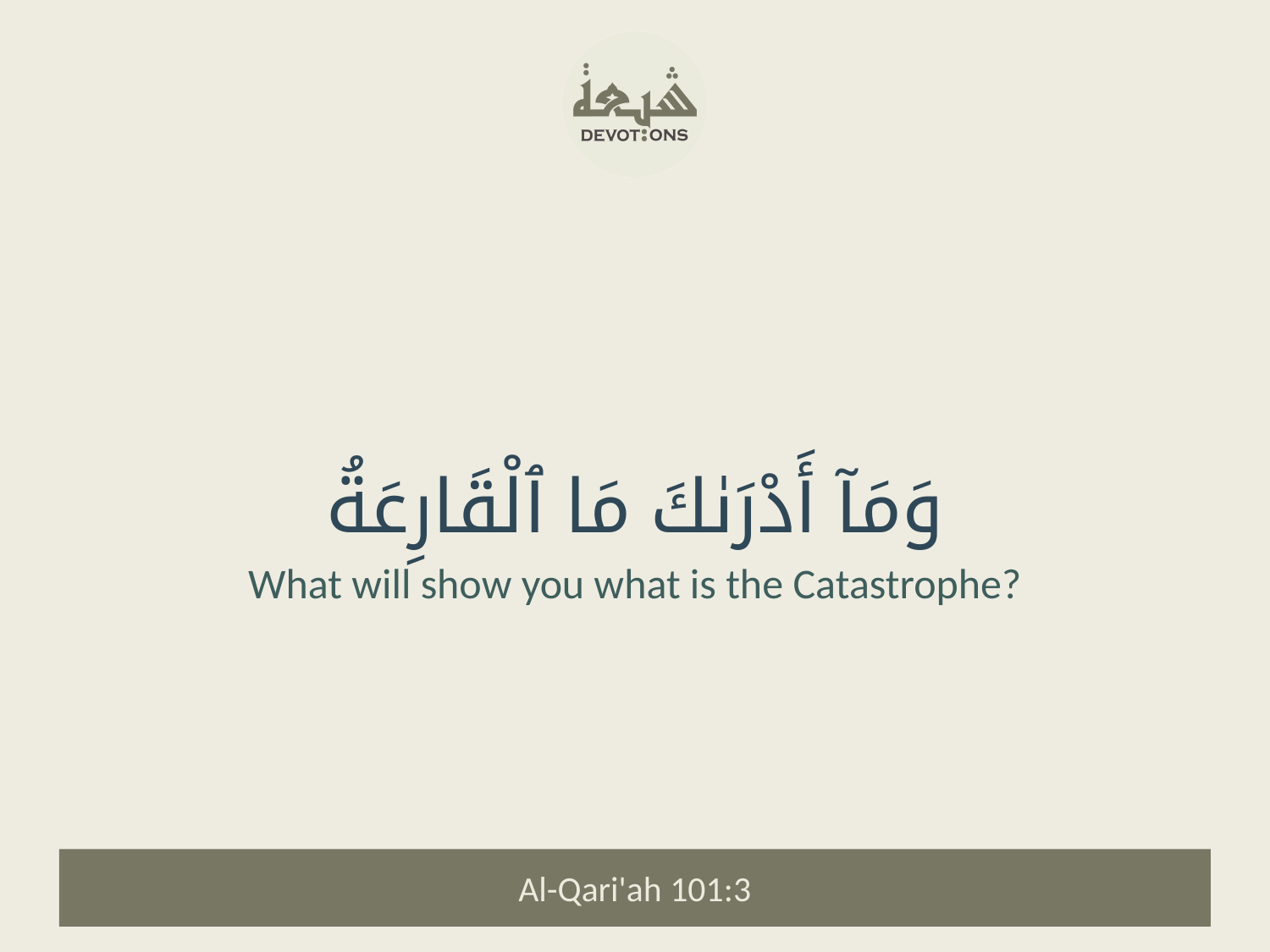

وَمَآ أَدْرَىٰكَ مَا ٱلْقَارِعَةُ
What will show you what is the Catastrophe?
Al-Qari'ah 101:3